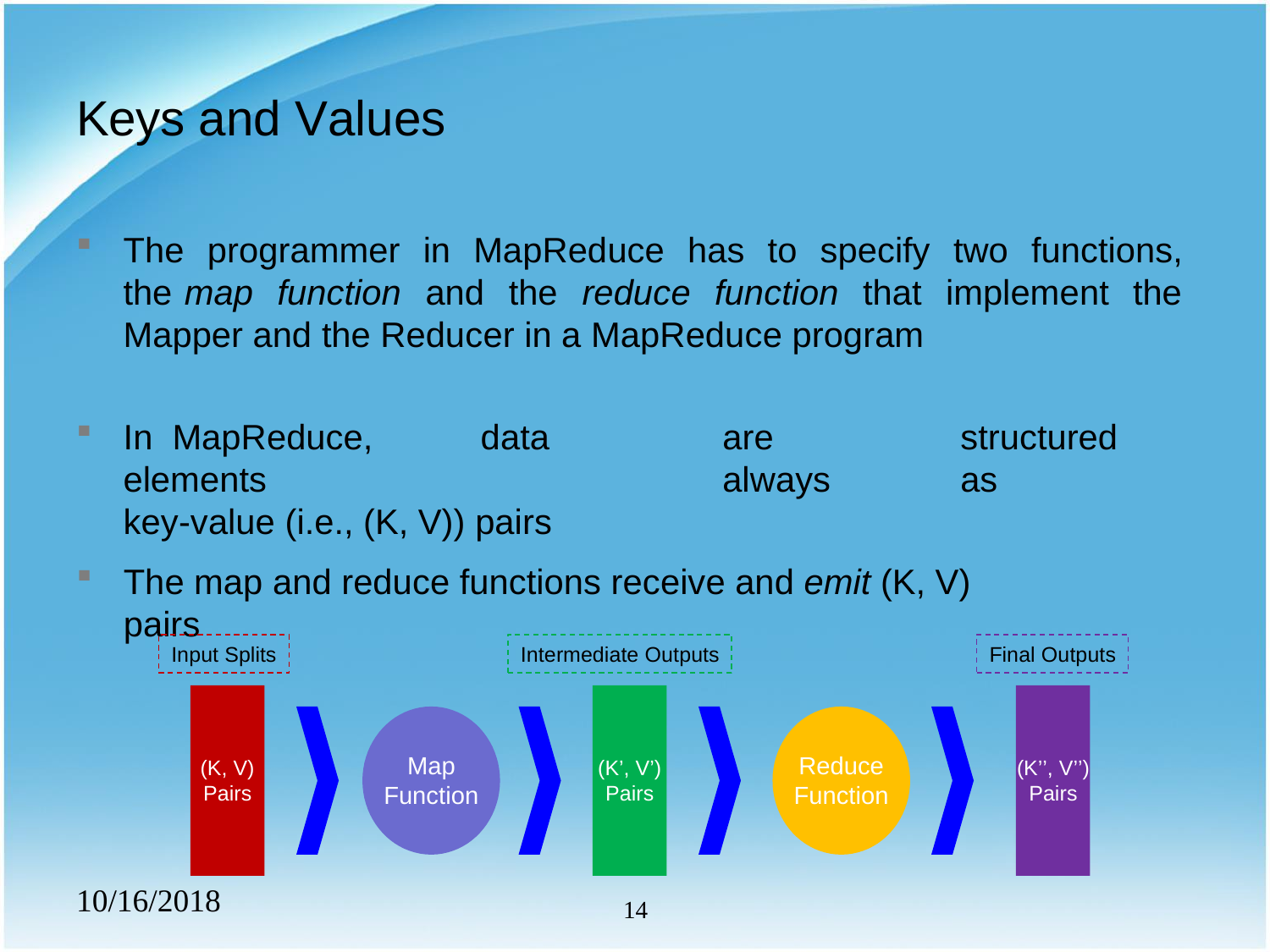

# Keys and Values
The  programmer  in  MapReduce  has  to  specify  two  functions,  the map  function  and  the  reduce  function  that  implement  the  Mapper and the Reducer in a MapReduce program
In	MapReduce,	data	elements
key-value (i.e., (K, V)) pairs
are	always
structured	as
The map and reduce functions receive and emit (K, V) pairs

Input Splits
Intermediate Outputs
Final Outputs

Map
Function
Reduce
Function
(K, V)
Pairs
(K’, V’)
Pairs
(K’’, V’’)
Pairs
10/16/2018
14